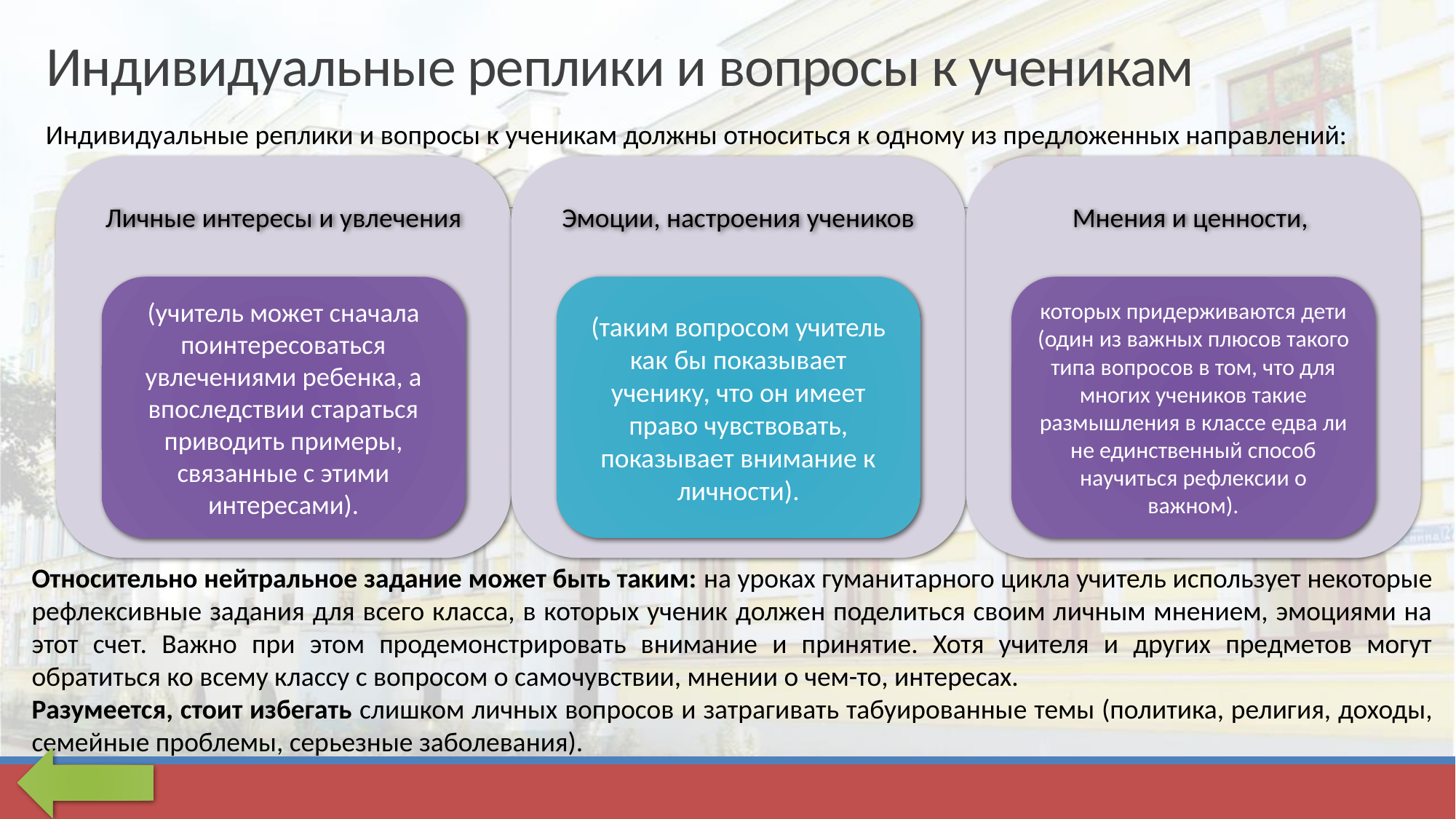

# Индивидуальные реплики и вопросы к ученикам
Индивидуальные реплики и вопросы к ученикам должны относиться к одному из предложенных направлений:
Личные интересы и увлечения
Эмоции, настроения учеников
Мнения и ценности,
(учитель может сначала поинтересоваться увлечениями ребенка, а впоследствии стараться приводить примеры, связанные с этими интересами).
(таким вопросом учитель как бы показывает ученику, что он имеет право чувствовать, показывает внимание к личности).
которых придерживаются дети (один из важных плюсов такого типа вопросов в том, что для многих учеников такие размышления в классе едва ли не единственный способ научиться рефлексии о важном).
Относительно нейтральное задание может быть таким: на уроках гуманитарного цикла учитель использует некоторые рефлексивные задания для всего класса, в которых ученик должен поделиться своим личным мнением, эмоциями на этот счет. Важно при этом продемонстрировать внимание и принятие. Хотя учителя и других предметов могут обратиться ко всему классу с вопросом о самочувствии, мнении о чем-то, интересах.
Разумеется, стоит избегать слишком личных вопросов и затрагивать табуированные темы (политика, религия, доходы, семейные проблемы, серьезные заболевания).